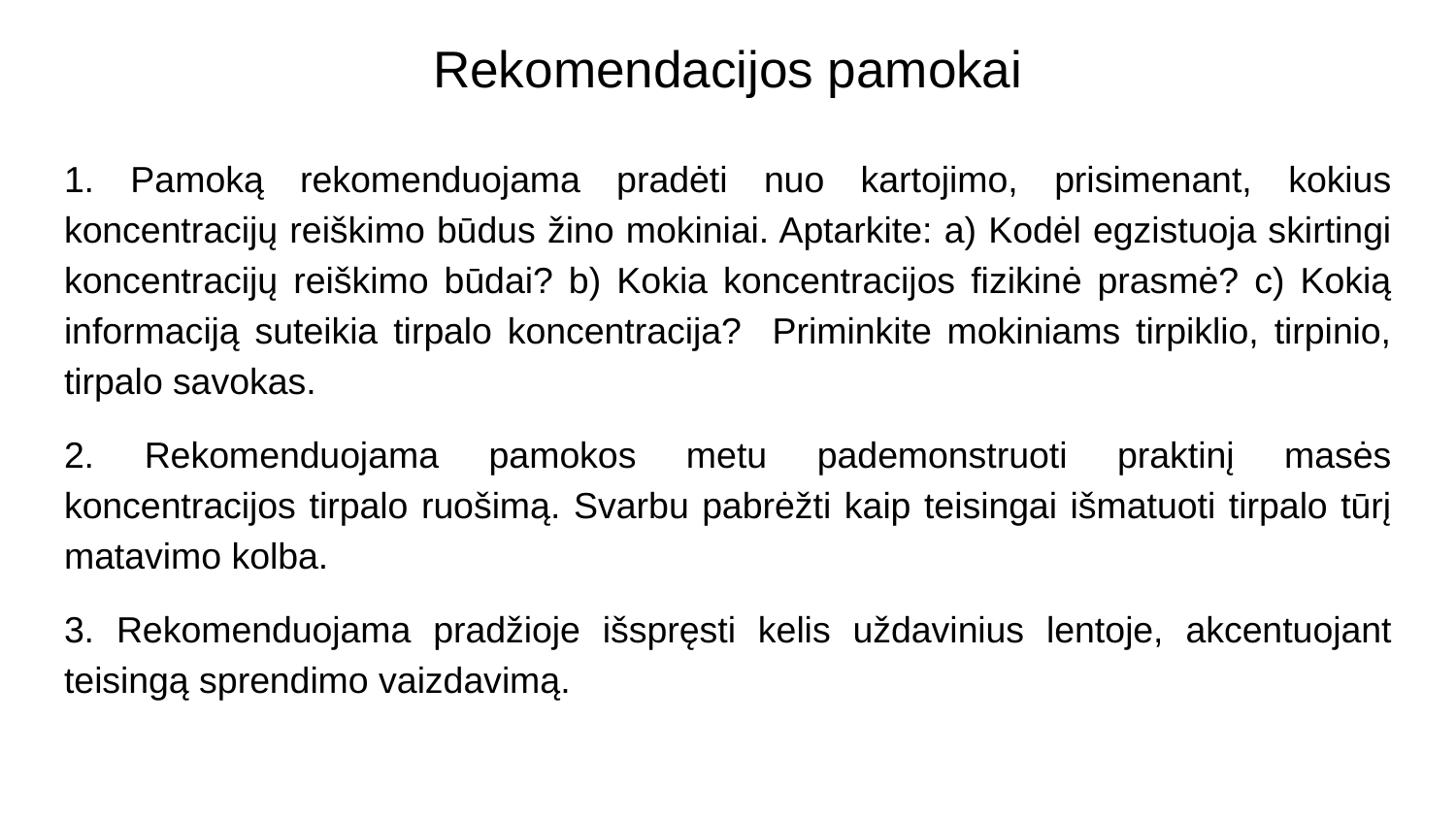

# Rekomendacijos pamokai
1. Pamoką rekomenduojama pradėti nuo kartojimo, prisimenant, kokius koncentracijų reiškimo būdus žino mokiniai. Aptarkite: a) Kodėl egzistuoja skirtingi koncentracijų reiškimo būdai? b) Kokia koncentracijos fizikinė prasmė? c) Kokią informaciją suteikia tirpalo koncentracija?  Priminkite mokiniams tirpiklio, tirpinio, tirpalo savokas.
2. Rekomenduojama pamokos metu pademonstruoti praktinį masės koncentracijos tirpalo ruošimą. Svarbu pabrėžti kaip teisingai išmatuoti tirpalo tūrį matavimo kolba.
3. Rekomenduojama pradžioje išspręsti kelis uždavinius lentoje, akcentuojant teisingą sprendimo vaizdavimą.